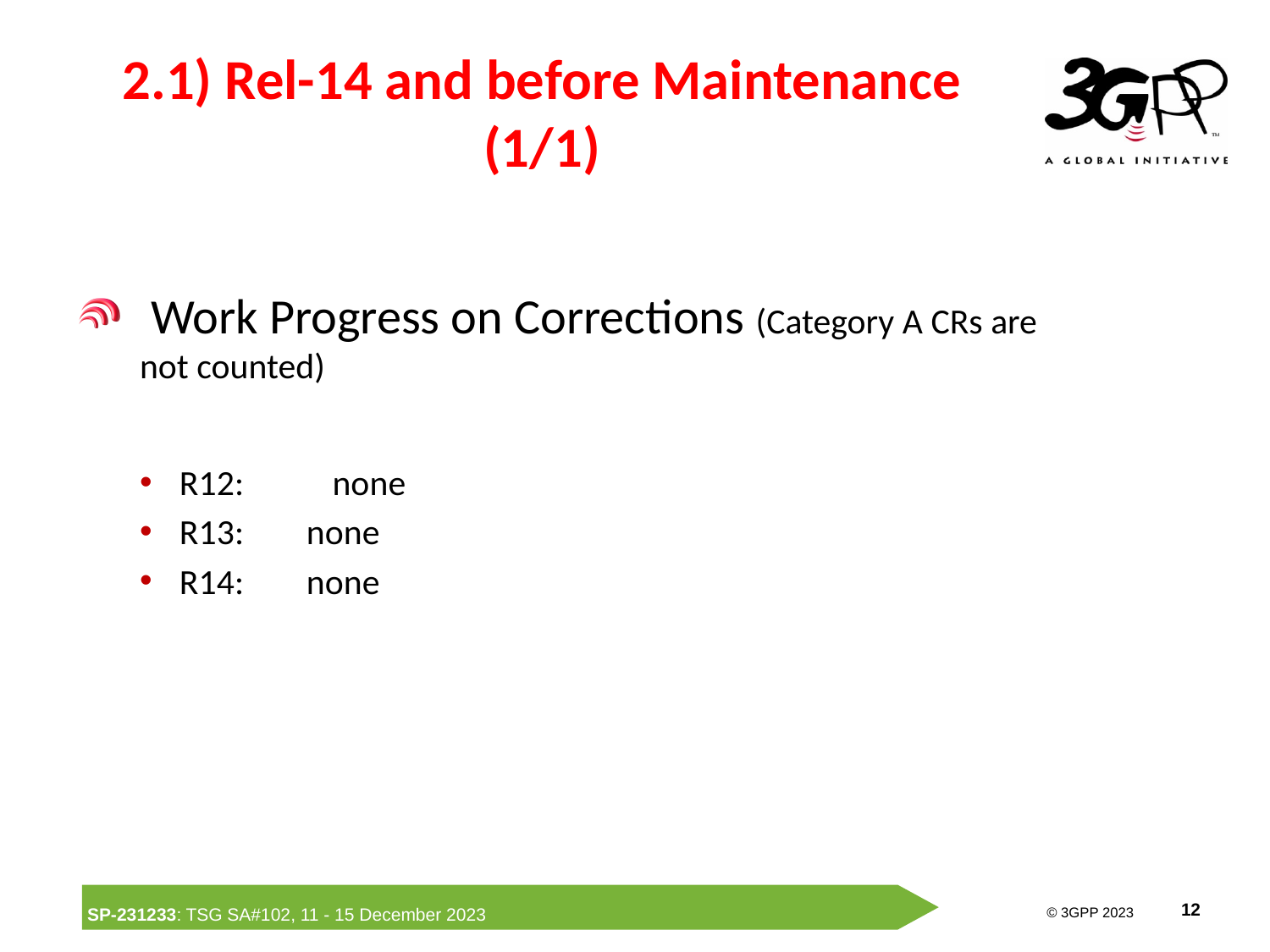

# 2.1) Rel-14 and before Maintenance (1/1)
 Work Progress on Corrections (Category A CRs are not counted)

R12:           none
R13: 	none
R14:  	none